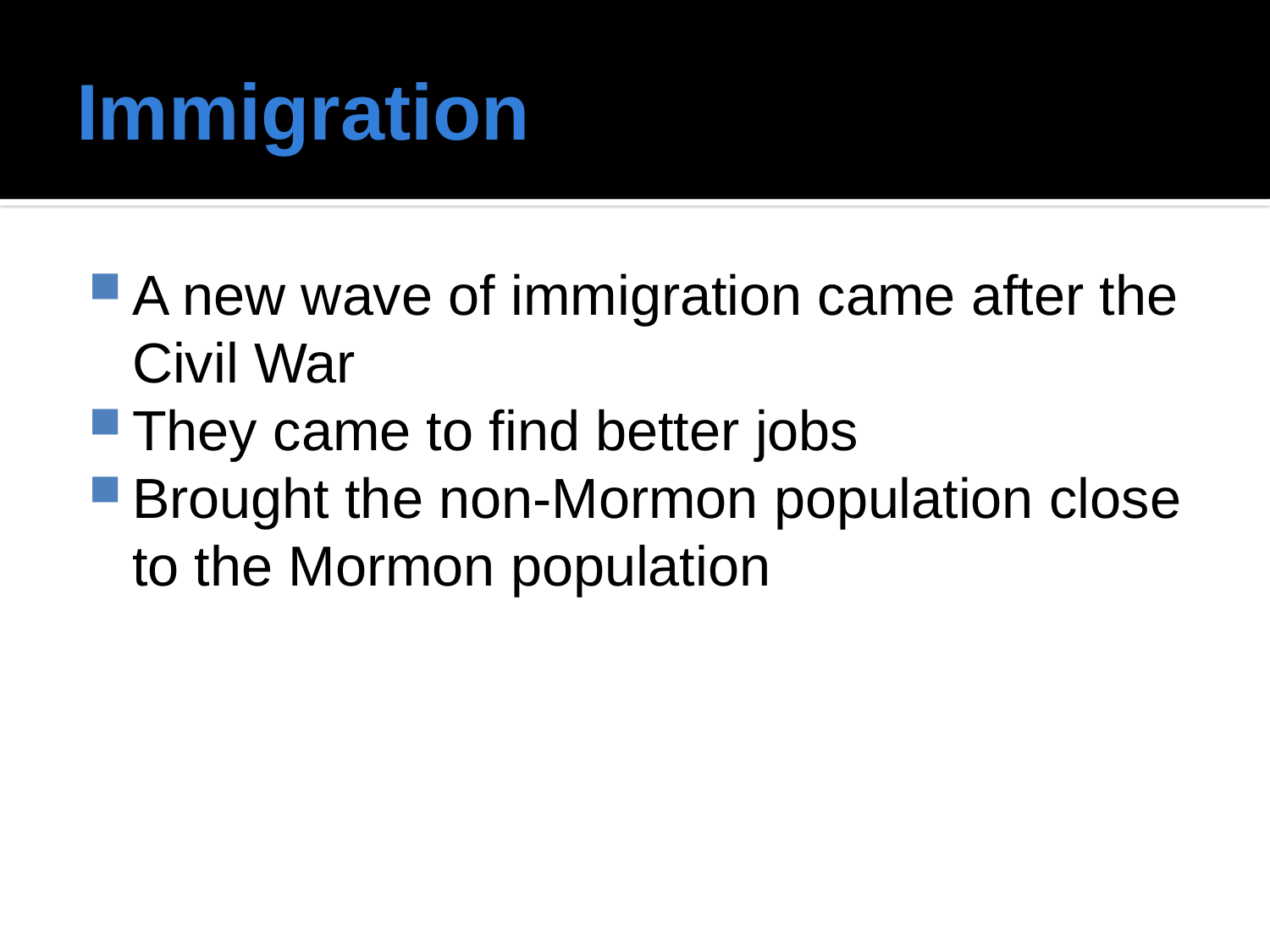

# Immigration
A new wave of immigration came after the Civil War
They came to find better jobs
Brought the non-Mormon population close to the Mormon population